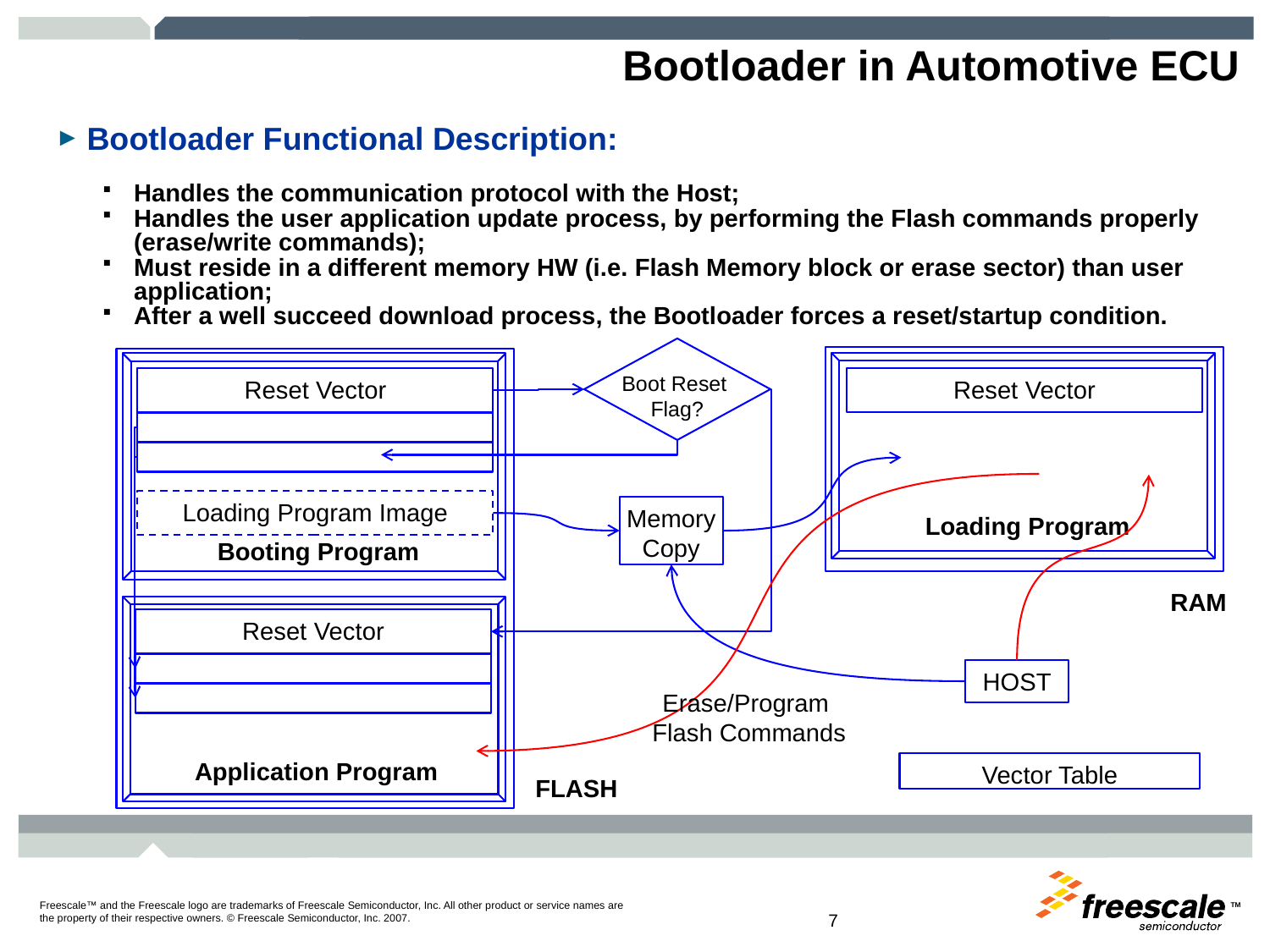

# Bootloader in Automotive ECU
Bootloader Functional Description:

Handles the communication protocol with the Host;
Handles the user application update process, by performing the Flash commands properly (erase/write commands);
Must reside in a different memory HW (i.e. Flash Memory block or erase sector) than user application;
After a well succeed download process, the Bootloader forces a reset/startup condition.

Boot Reset
Flag?

Reset Vector
Reset Vector

Memory
Copy
Erase/Program
Flash Commands
Loading Program Image
Loading Program
Booting Program
HOST
RAM

Reset Vector

Vector Table
Application Program
FLASH
7